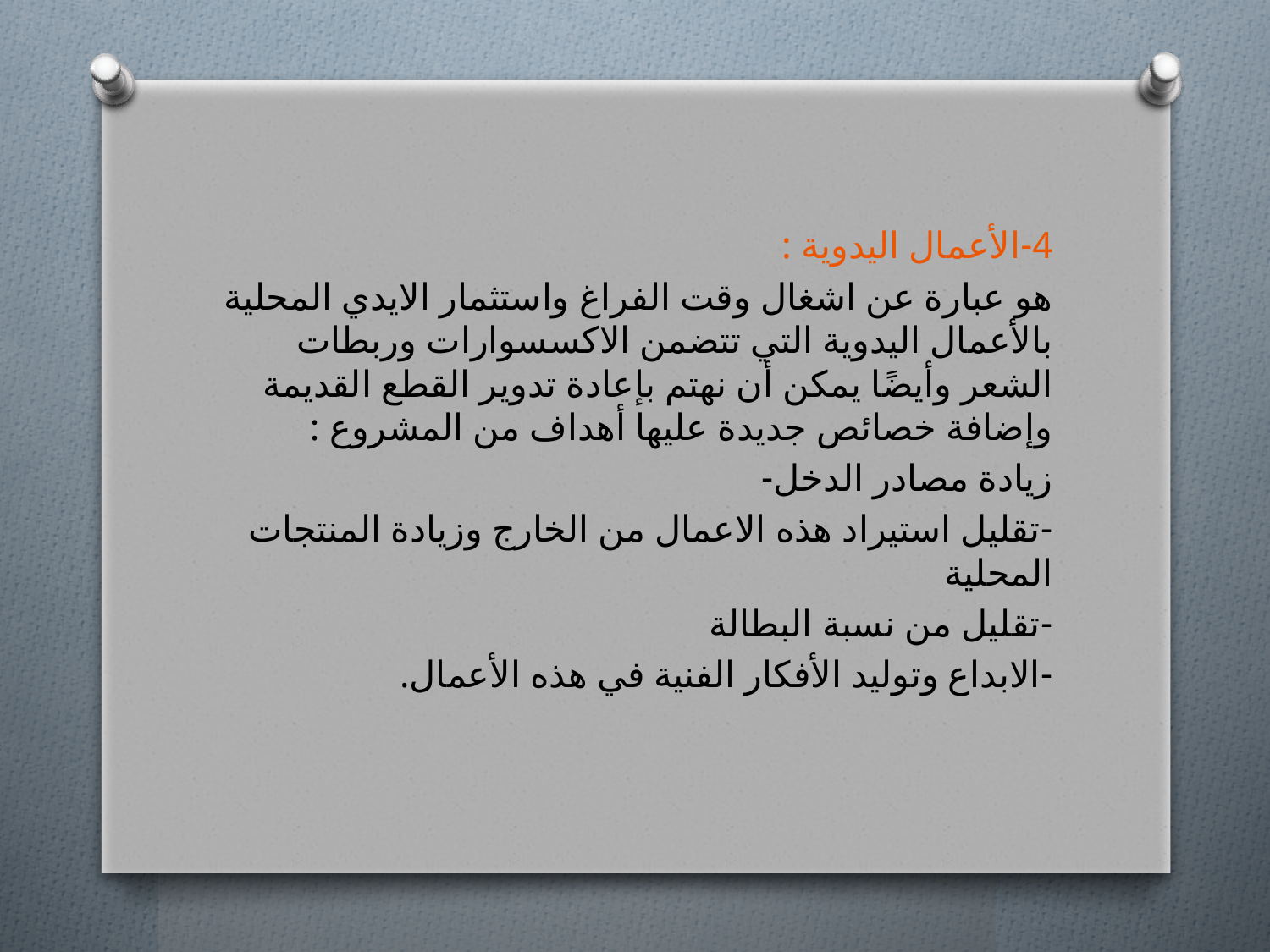

4-الأعمال اليدوية :
هو عبارة عن اشغال وقت الفراغ واستثمار الايدي المحلية بالأعمال اليدوية التي تتضمن الاكسسوارات وربطات الشعر وأيضًا يمكن أن نهتم بإعادة تدوير القطع القديمة وإضافة خصائص جديدة عليها أهداف من المشروع :
زيادة مصادر الدخل-
-تقليل استيراد هذه الاعمال من الخارج وزيادة المنتجات المحلية
-تقليل من نسبة البطالة
-الابداع وتوليد الأفكار الفنية في هذه الأعمال.